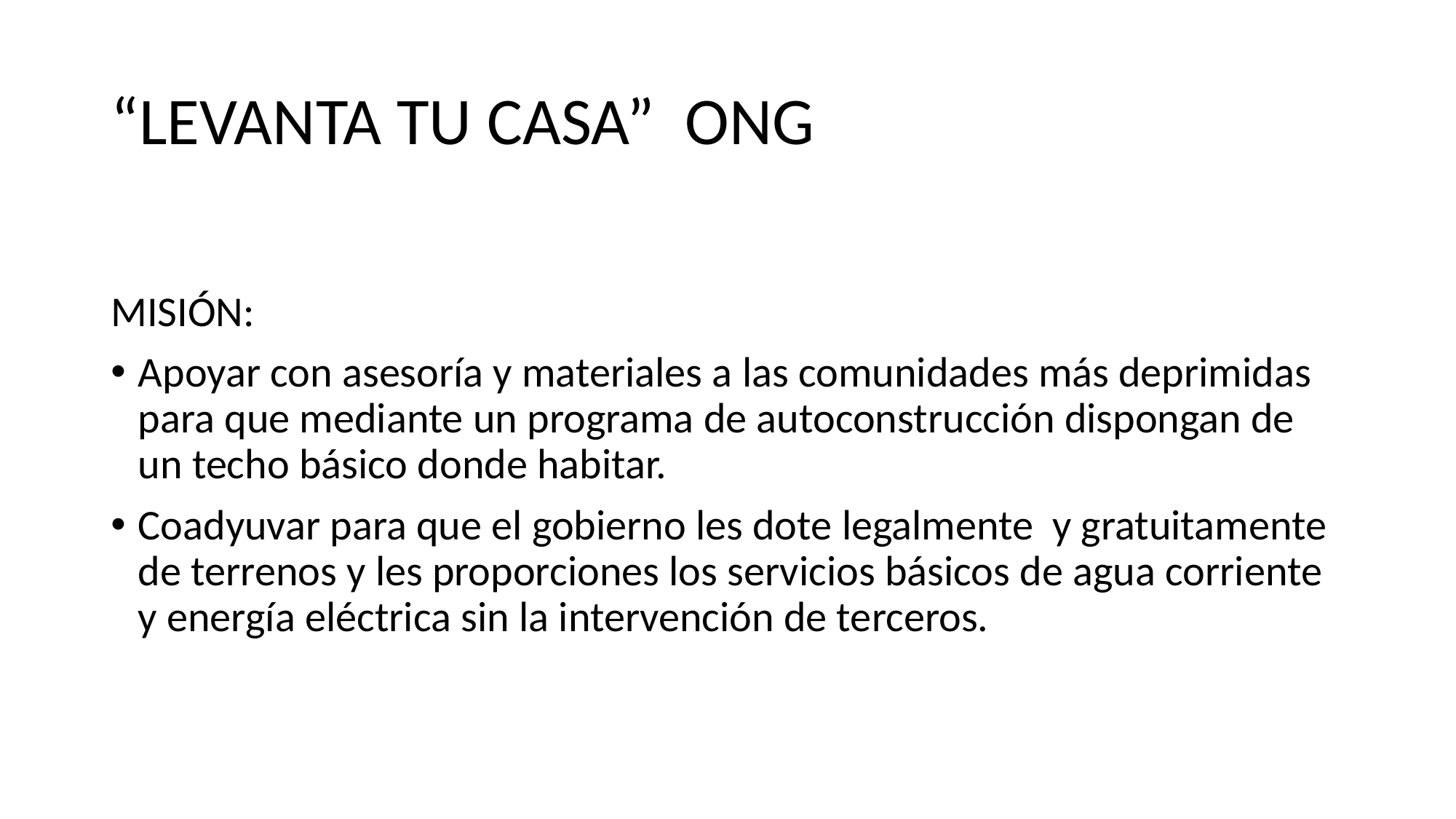

# “LEVANTA TU CASA”  ONG

MISIÓN:
Apoyar con asesoría y materiales a las comunidades más deprimidas para que mediante un programa de autoconstrucción dispongan de un techo básico donde habitar.
Coadyuvar para que el gobierno les dote legalmente  y gratuitamente de terrenos y les proporciones los servicios básicos de agua corriente y energía eléctrica sin la intervención de terceros.